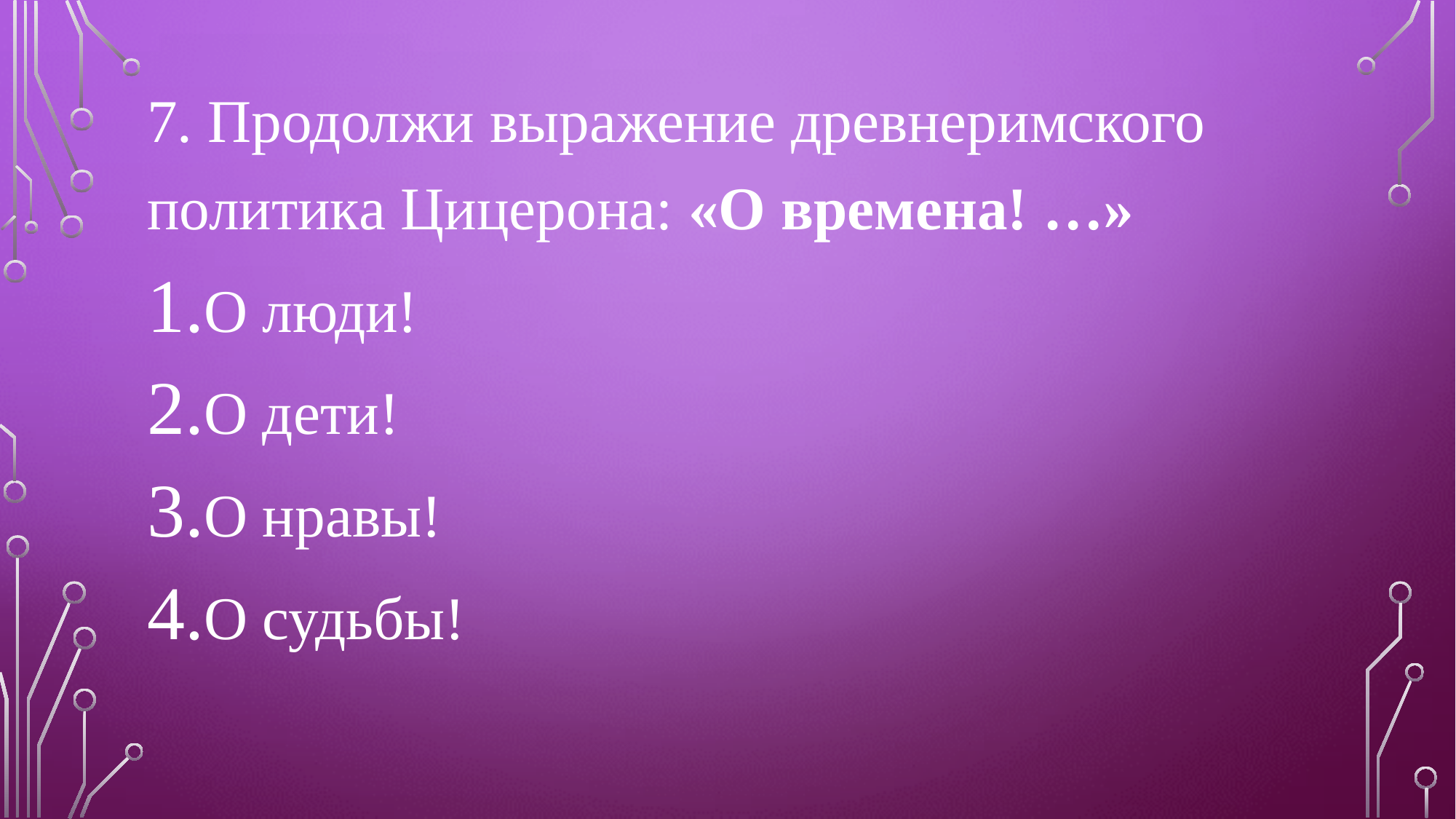

7. Продолжи выражение древнеримского политика Цицерона: «О времена! …»
О люди!
О дети!
О нравы!
О судьбы!